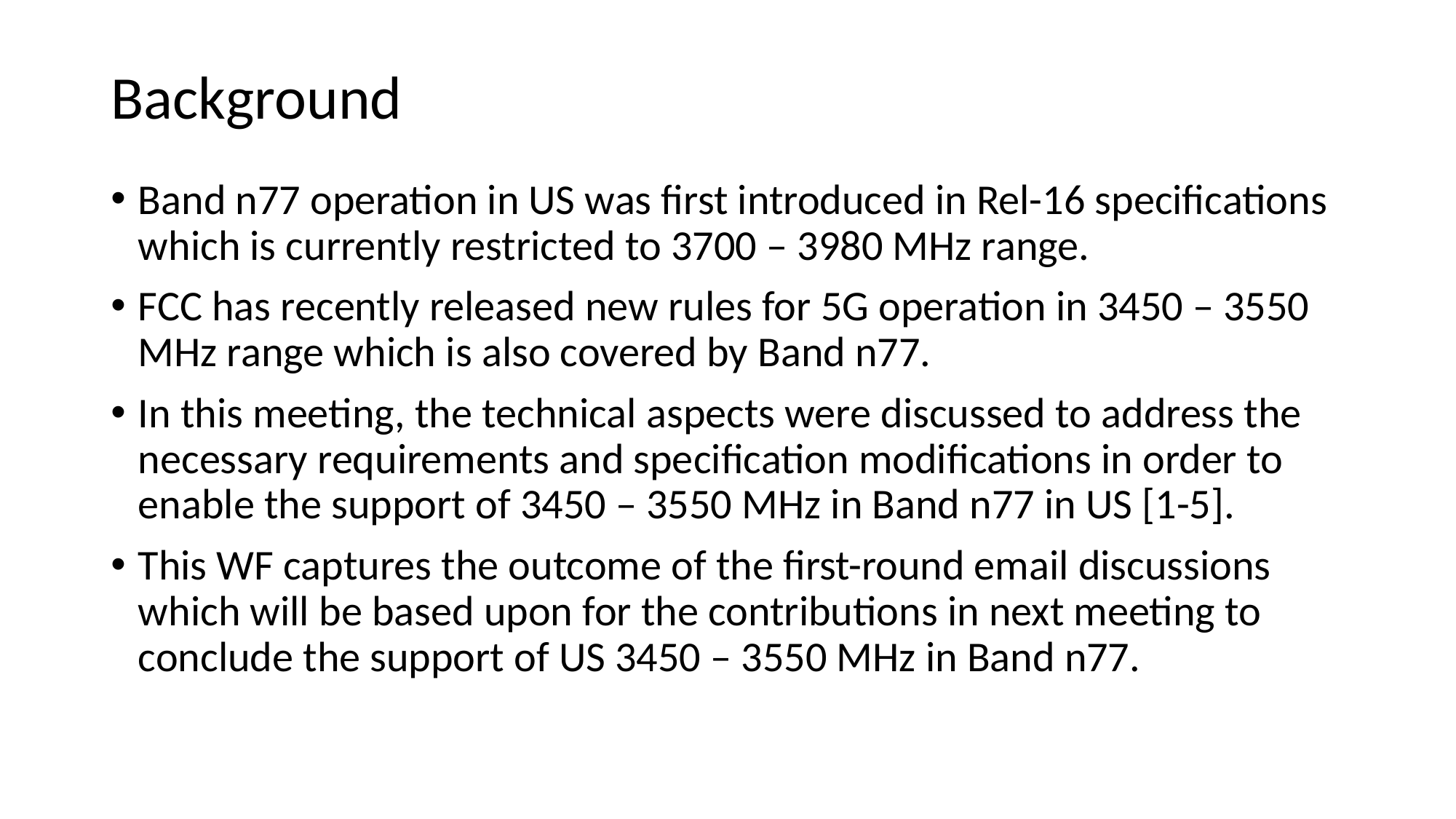

# Background
Band n77 operation in US was first introduced in Rel-16 specifications which is currently restricted to 3700 – 3980 MHz range.
FCC has recently released new rules for 5G operation in 3450 – 3550 MHz range which is also covered by Band n77.
In this meeting, the technical aspects were discussed to address the necessary requirements and specification modifications in order to enable the support of 3450 – 3550 MHz in Band n77 in US [1-5].
This WF captures the outcome of the first-round email discussions which will be based upon for the contributions in next meeting to conclude the support of US 3450 – 3550 MHz in Band n77.